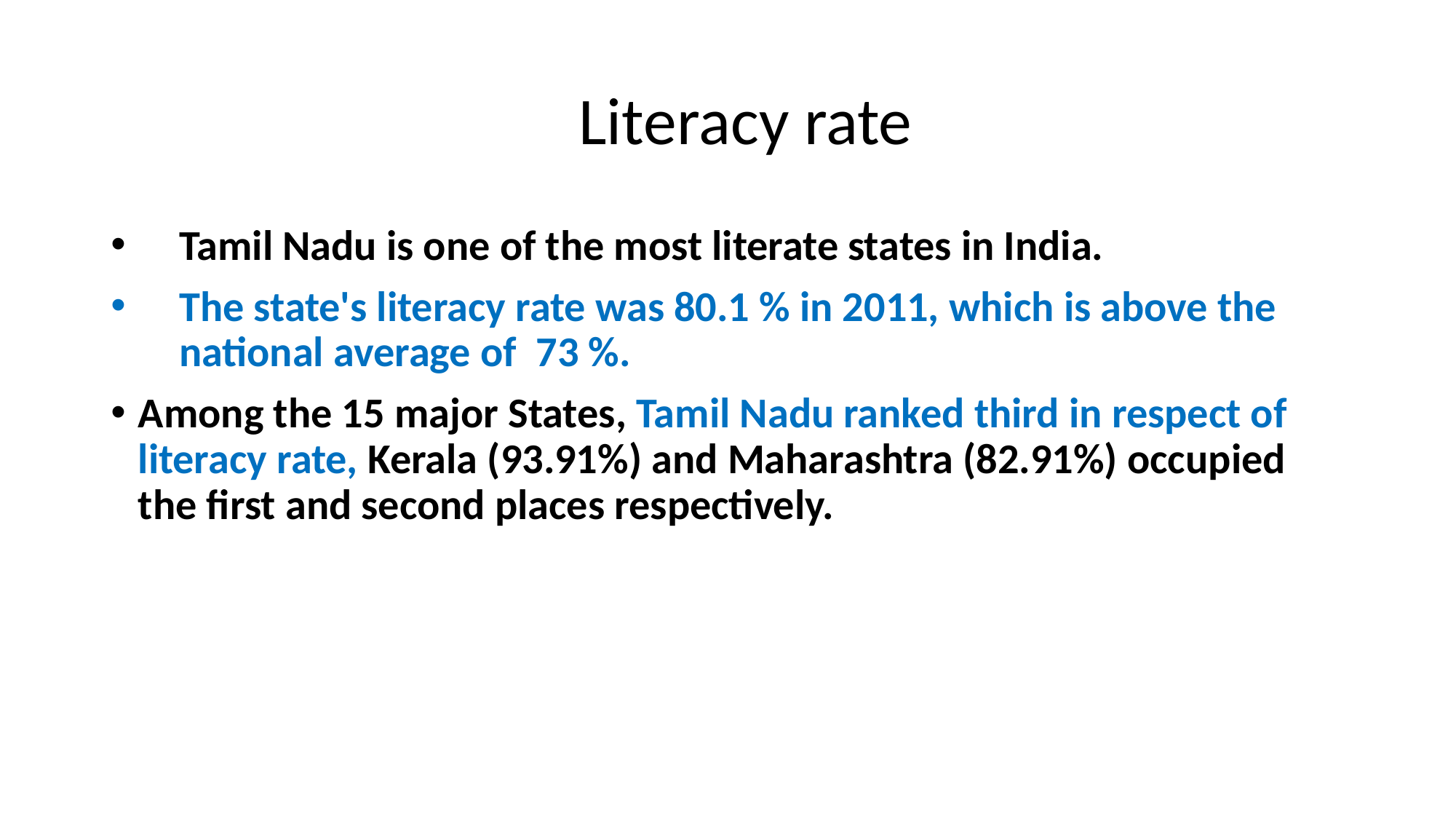

# Literacy rate
Tamil Nadu is one of the most literate states in India.
The state's literacy rate was 80.1 % in 2011, which is above the national average of  73 %.
Among the 15 major States, Tamil Nadu ranked third in respect of literacy rate, Kerala (93.91%) and Maharashtra (82.91%) occupied the first and second places respectively.